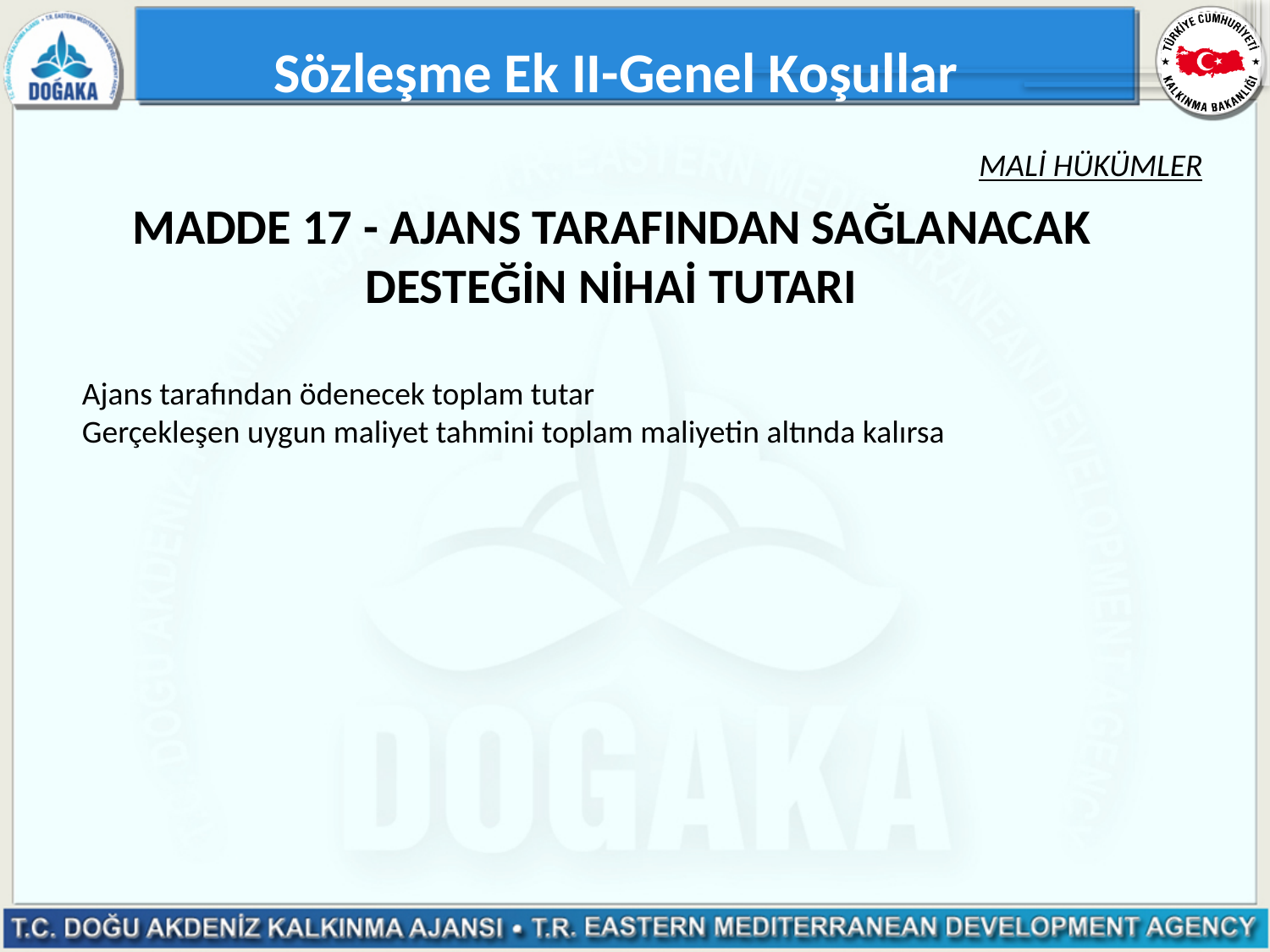

Sözleşme Ek II-Genel Koşullar
MALİ HÜKÜMLER
# MADDE 17 - AJANS TARAFINDAN SAĞLANACAK DESTEĞİN NİHAİ TUTARI
Ajans tarafından ödenecek toplam tutar
Gerçekleşen uygun maliyet tahmini toplam maliyetin altında kalırsa